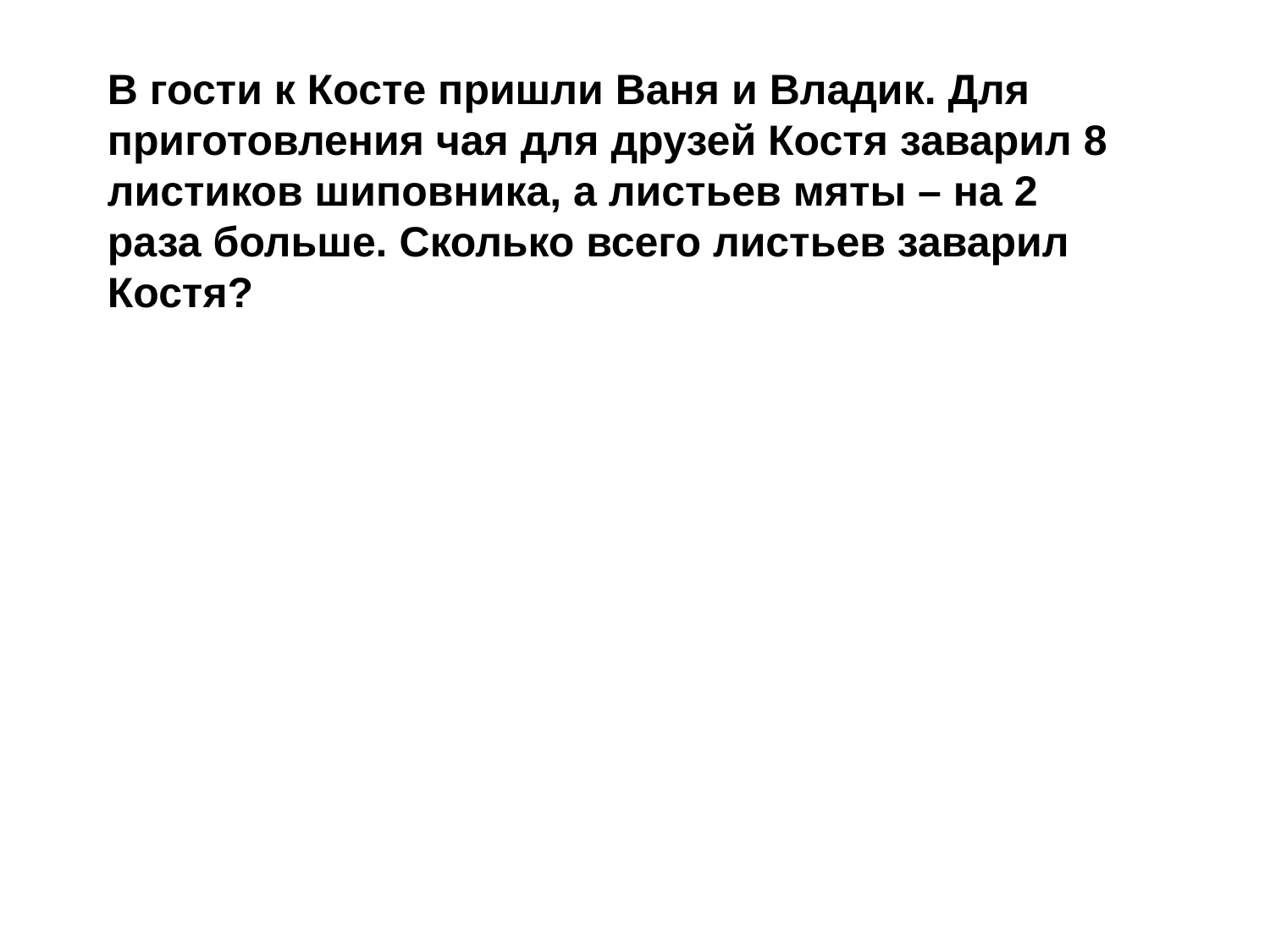

В гости к Косте пришли Ваня и Владик. Для приготовления чая для друзей Костя заварил 8 листиков шиповника, а листьев мяты – на 2 раза больше. Сколько всего листьев заварил Костя?